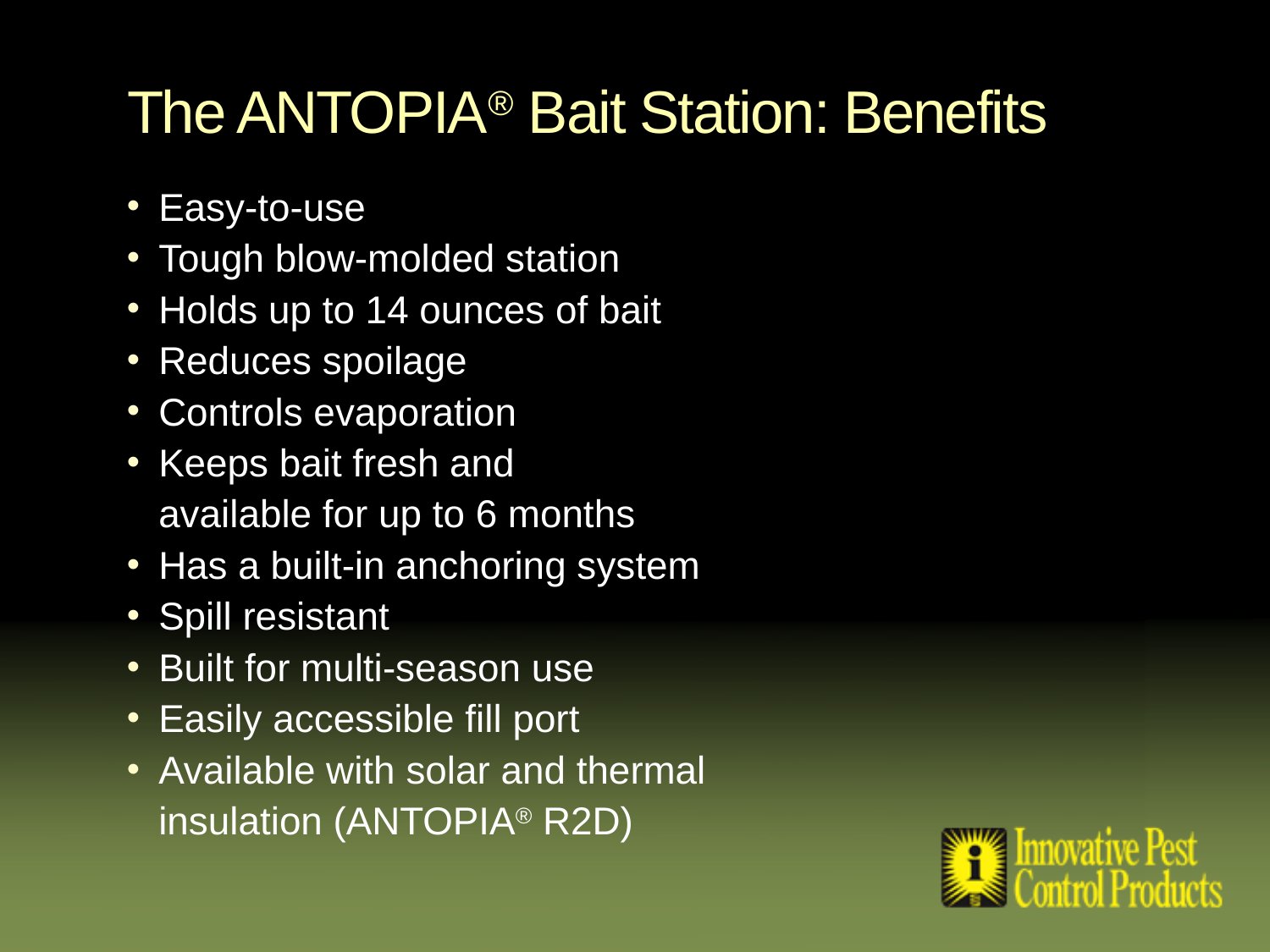

The ANTOPIA® Bait Station: Benefits
Easy-to-use
Tough blow-molded station
Holds up to 14 ounces of bait
Reduces spoilage
Controls evaporation
Keeps bait fresh and
available for up to 6 months
Has a built-in anchoring system
Spill resistant
Built for multi-season use
Easily accessible fill port
Available with solar and thermal insulation (ANTOPIA® R2D)